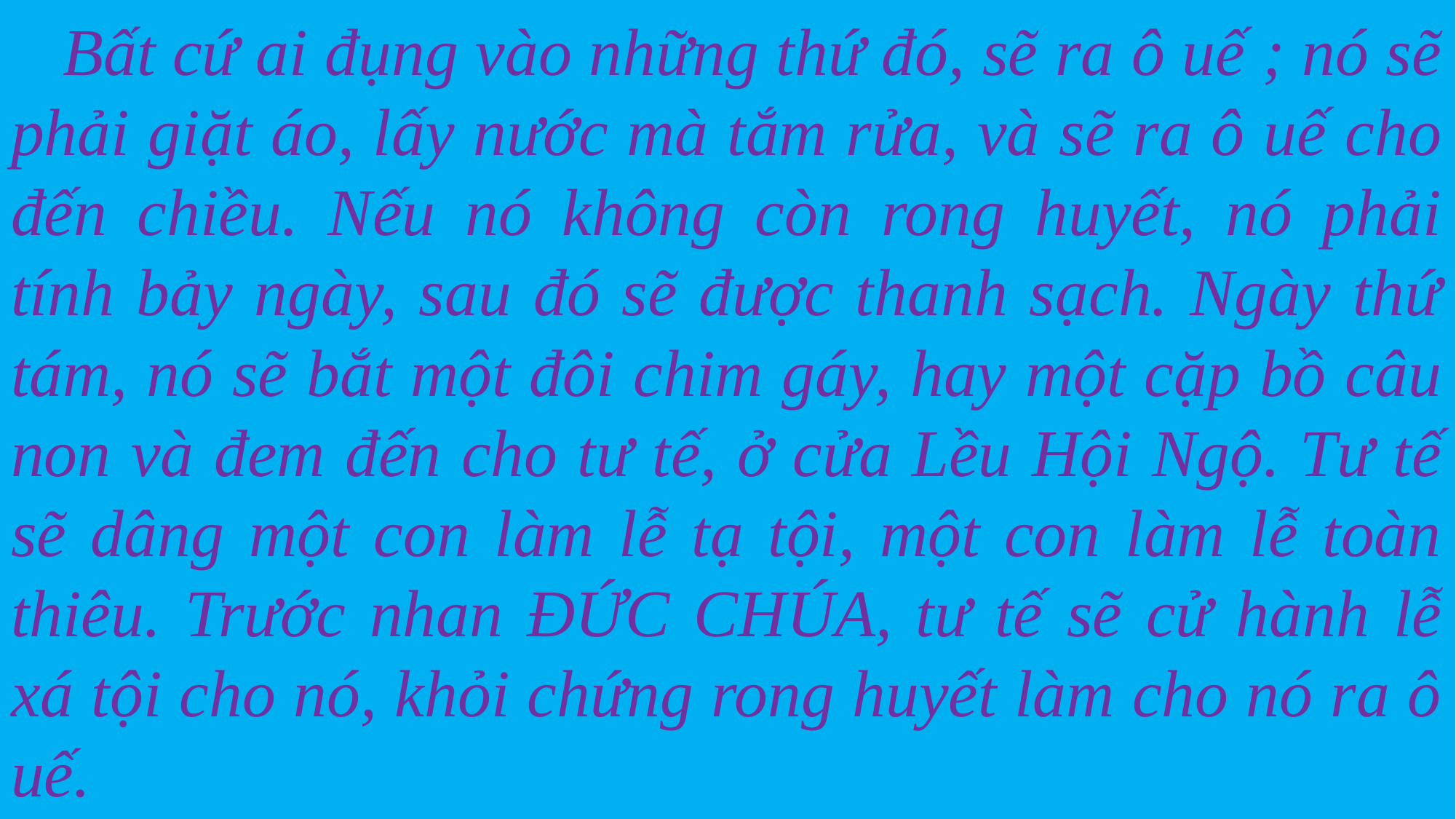

Bất cứ ai đụng vào những thứ đó, sẽ ra ô uế ; nó sẽ phải giặt áo, lấy nước mà tắm rửa, và sẽ ra ô uế cho đến chiều. Nếu nó không còn rong huyết, nó phải tính bảy ngày, sau đó sẽ được thanh sạch. Ngày thứ tám, nó sẽ bắt một đôi chim gáy, hay một cặp bồ câu non và đem đến cho tư tế, ở cửa Lều Hội Ngộ. Tư tế sẽ dâng một con làm lễ tạ tội, một con làm lễ toàn thiêu. Trước nhan ĐỨC CHÚA, tư tế sẽ cử hành lễ xá tội cho nó, khỏi chứng rong huyết làm cho nó ra ô uế.